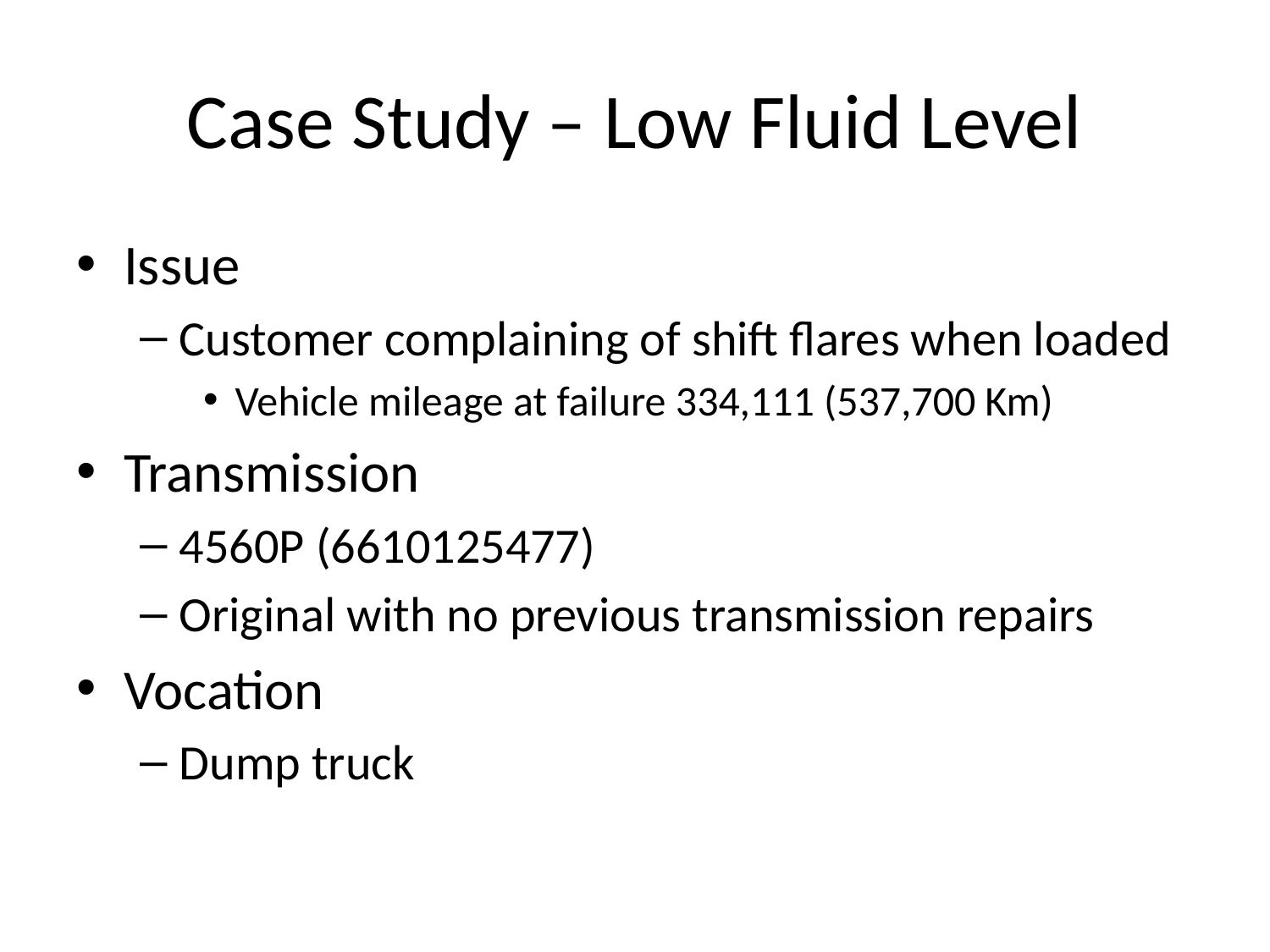

# Case Study – Low Fluid Level
Issue
Customer complaining of shift flares when loaded
Vehicle mileage at failure 334,111 (537,700 Km)
Transmission
4560P (6610125477)
Original with no previous transmission repairs
Vocation
Dump truck